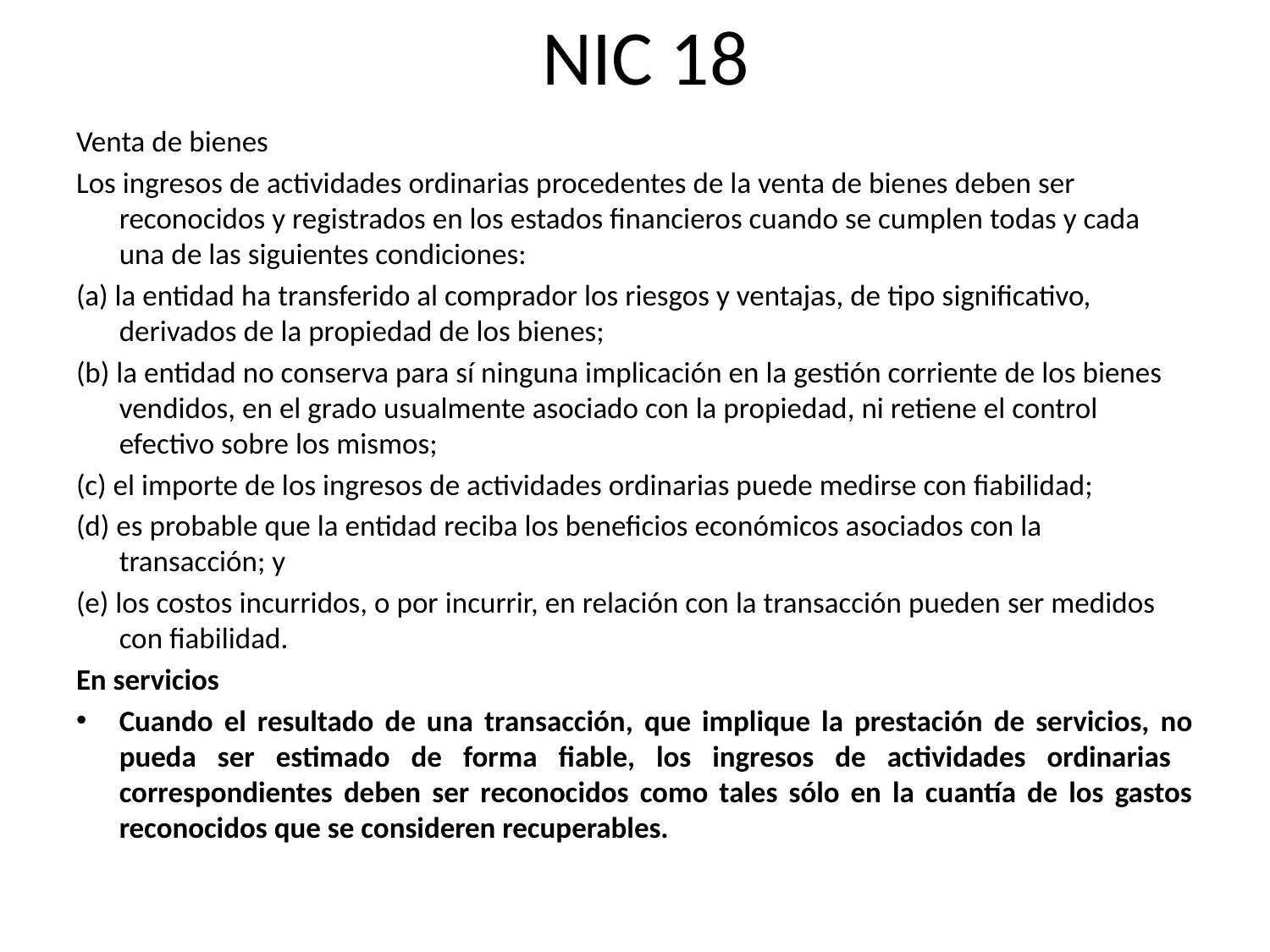

# NIC 18
Venta de bienes
Los ingresos de actividades ordinarias procedentes de la venta de bienes deben ser reconocidos y registrados en los estados financieros cuando se cumplen todas y cada una de las siguientes condiciones:
(a) la entidad ha transferido al comprador los riesgos y ventajas, de tipo significativo, derivados de la propiedad de los bienes;
(b) la entidad no conserva para sí ninguna implicación en la gestión corriente de los bienes vendidos, en el grado usualmente asociado con la propiedad, ni retiene el control efectivo sobre los mismos;
(c) el importe de los ingresos de actividades ordinarias puede medirse con fiabilidad;
(d) es probable que la entidad reciba los beneficios económicos asociados con la transacción; y
(e) los costos incurridos, o por incurrir, en relación con la transacción pueden ser medidos con fiabilidad.
En servicios
Cuando el resultado de una transacción, que implique la prestación de servicios, no pueda ser estimado de forma fiable, los ingresos de actividades ordinarias  correspondientes deben ser reconocidos como tales sólo en la cuantía de los gastos reconocidos que se consideren recuperables.